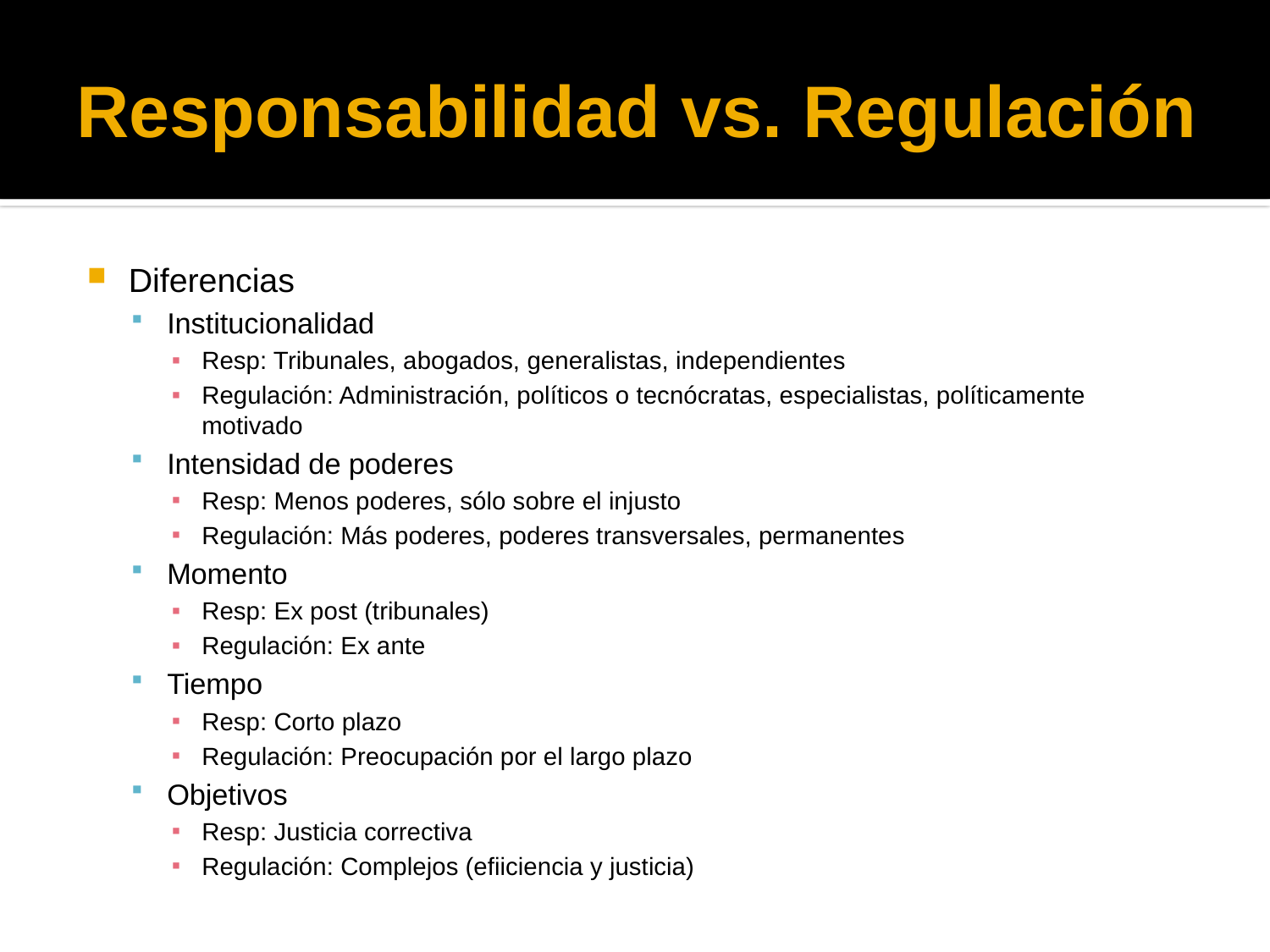

# Responsabilidad vs. Regulación
Diferencias
Institucionalidad
Resp: Tribunales, abogados, generalistas, independientes
Regulación: Administración, políticos o tecnócratas, especialistas, políticamente motivado
Intensidad de poderes
Resp: Menos poderes, sólo sobre el injusto
Regulación: Más poderes, poderes transversales, permanentes
Momento
Resp: Ex post (tribunales)
Regulación: Ex ante
Tiempo
Resp: Corto plazo
Regulación: Preocupación por el largo plazo
Objetivos
Resp: Justicia correctiva
Regulación: Complejos (efiiciencia y justicia)